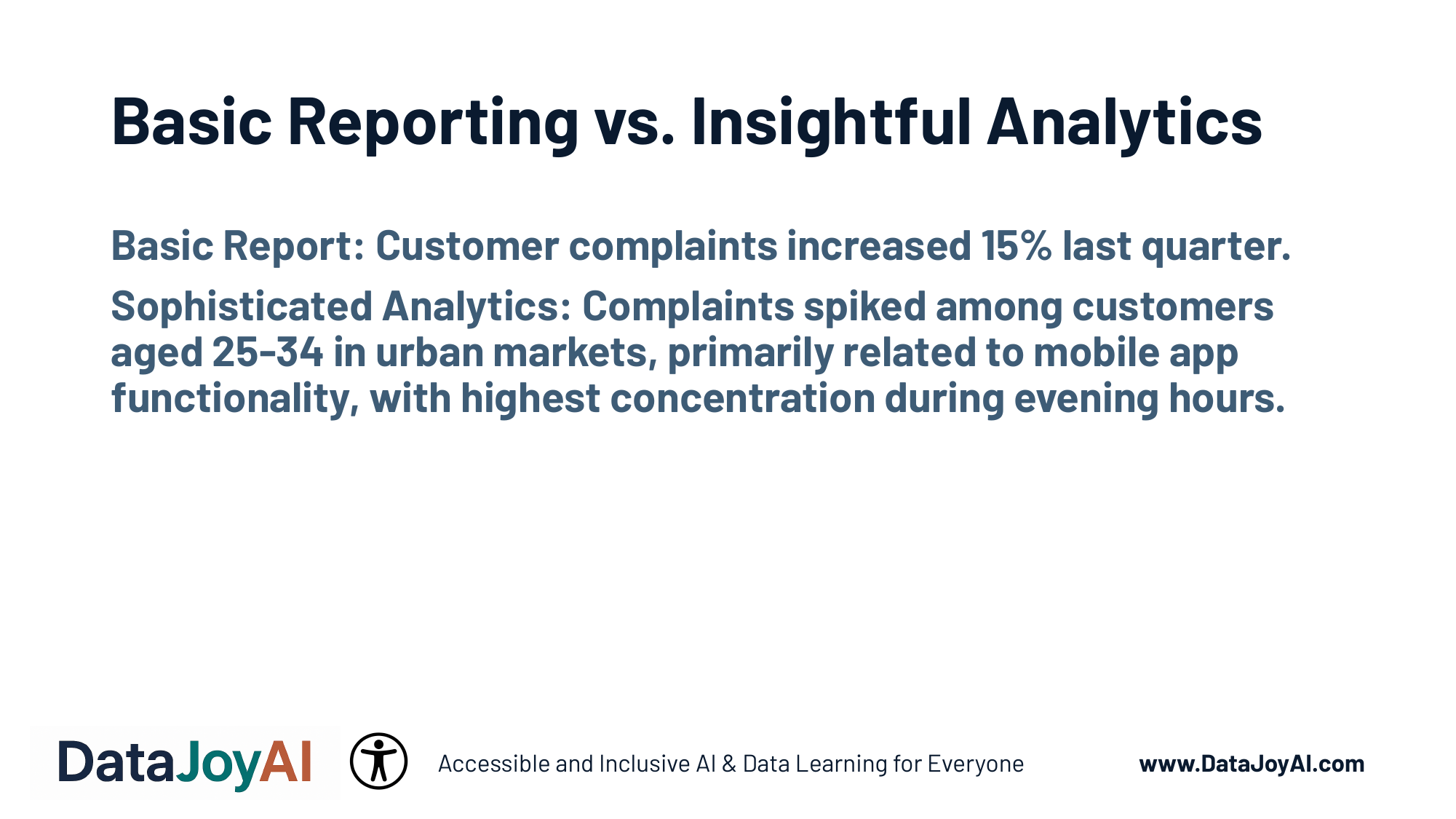

# Basic Reporting vs. Insightful Analytics
Basic Report: Customer complaints increased 15% last quarter.
Sophisticated Analytics: Complaints spiked among customers aged 25-34 in urban markets, primarily related to mobile app functionality, with highest concentration during evening hours.